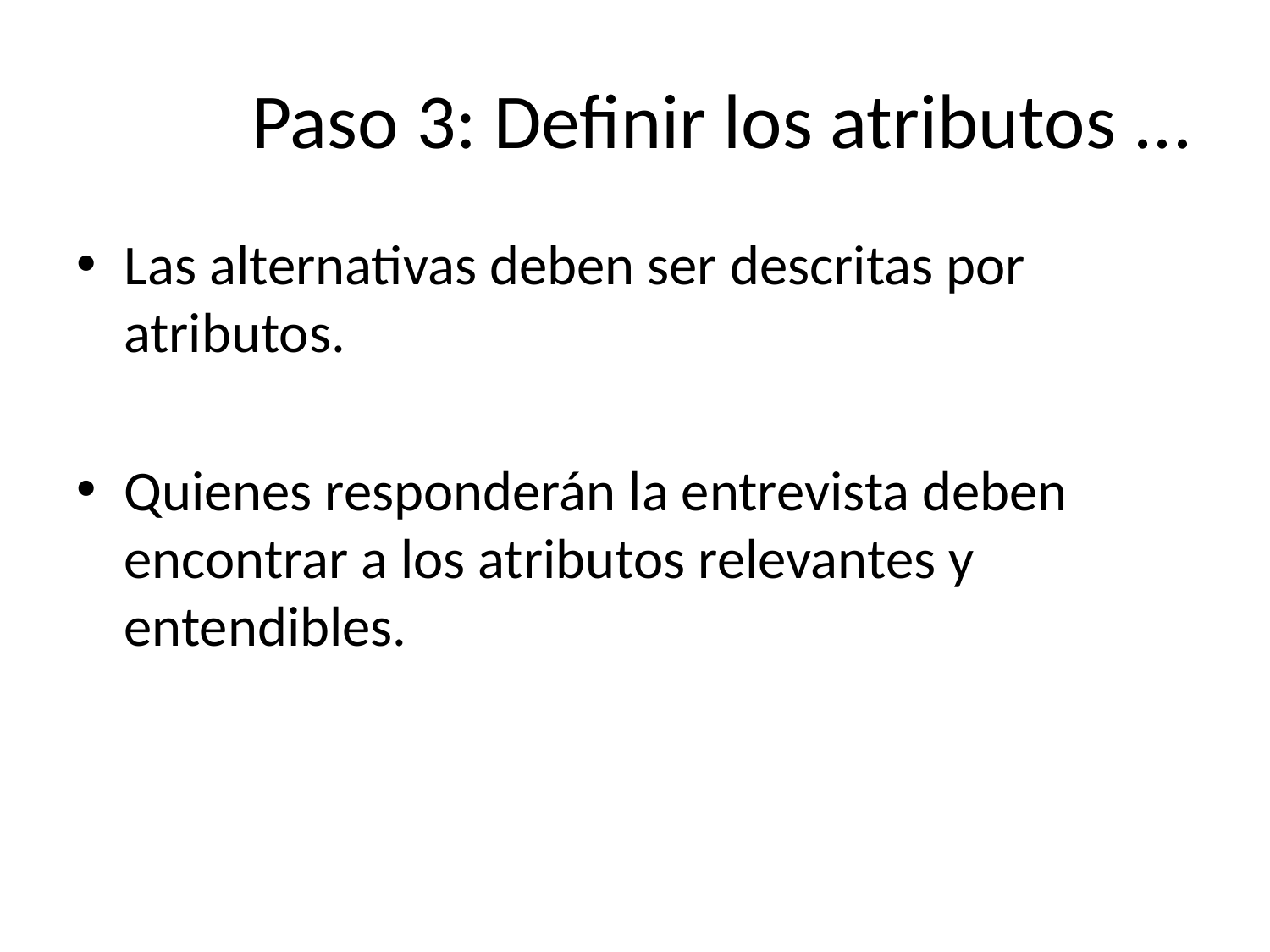

# Paso 3: Definir los atributos ...
Las alternativas deben ser descritas por atributos.

Quienes responderán la entrevista deben encontrar a los atributos relevantes y entendibles.